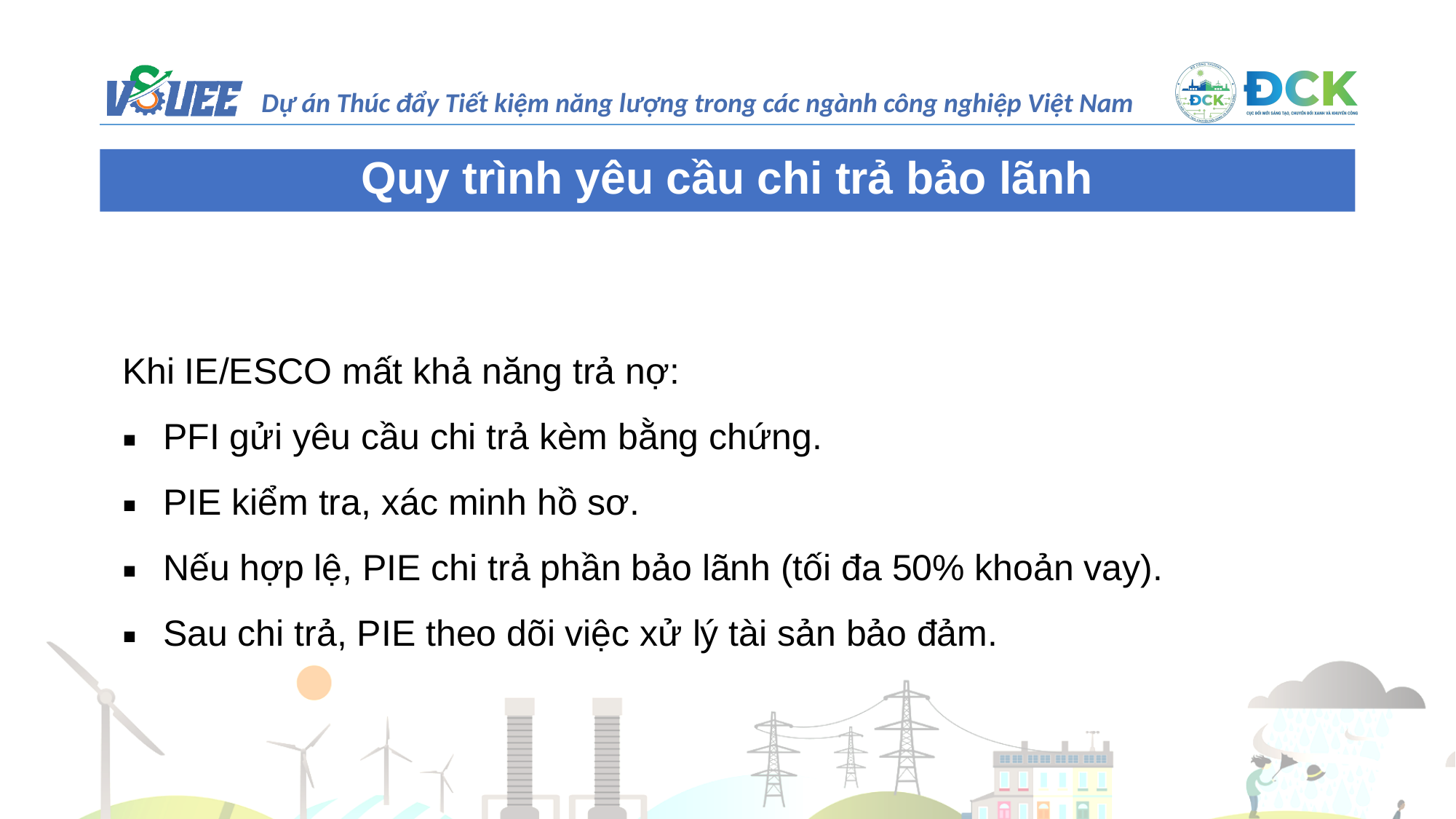

Quy trình yêu cầu chi trả bảo lãnh
Khi IE/ESCO mất khả năng trả nợ:
PFI gửi yêu cầu chi trả kèm bằng chứng.
PIE kiểm tra, xác minh hồ sơ.
Nếu hợp lệ, PIE chi trả phần bảo lãnh (tối đa 50% khoản vay).
Sau chi trả, PIE theo dõi việc xử lý tài sản bảo đảm.